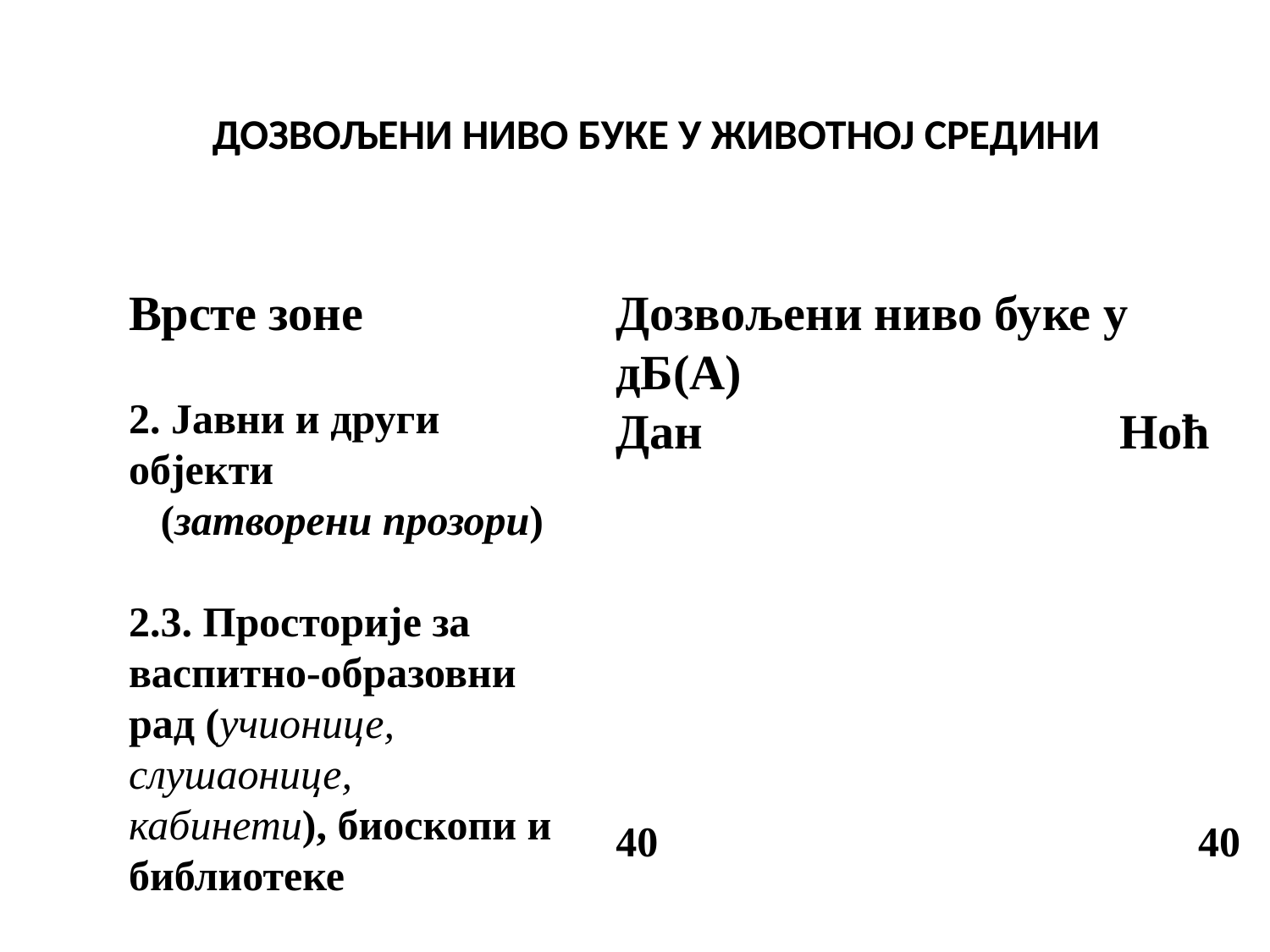

ДОЗВОЉЕНИ НИВО БУКЕ У ЖИВОТНОЈ СРЕДИНИ
Врсте зоне

2. Јавни и други објекти
   (затворени прозори)

2.3. Просторије за васпитно-образовни рад (учионице, слушаонице, кабинети), биоскопи и библиотеке
Дозвољени ниво буке у дБ(А)
Дан             		          Ноћ

40                                                   40